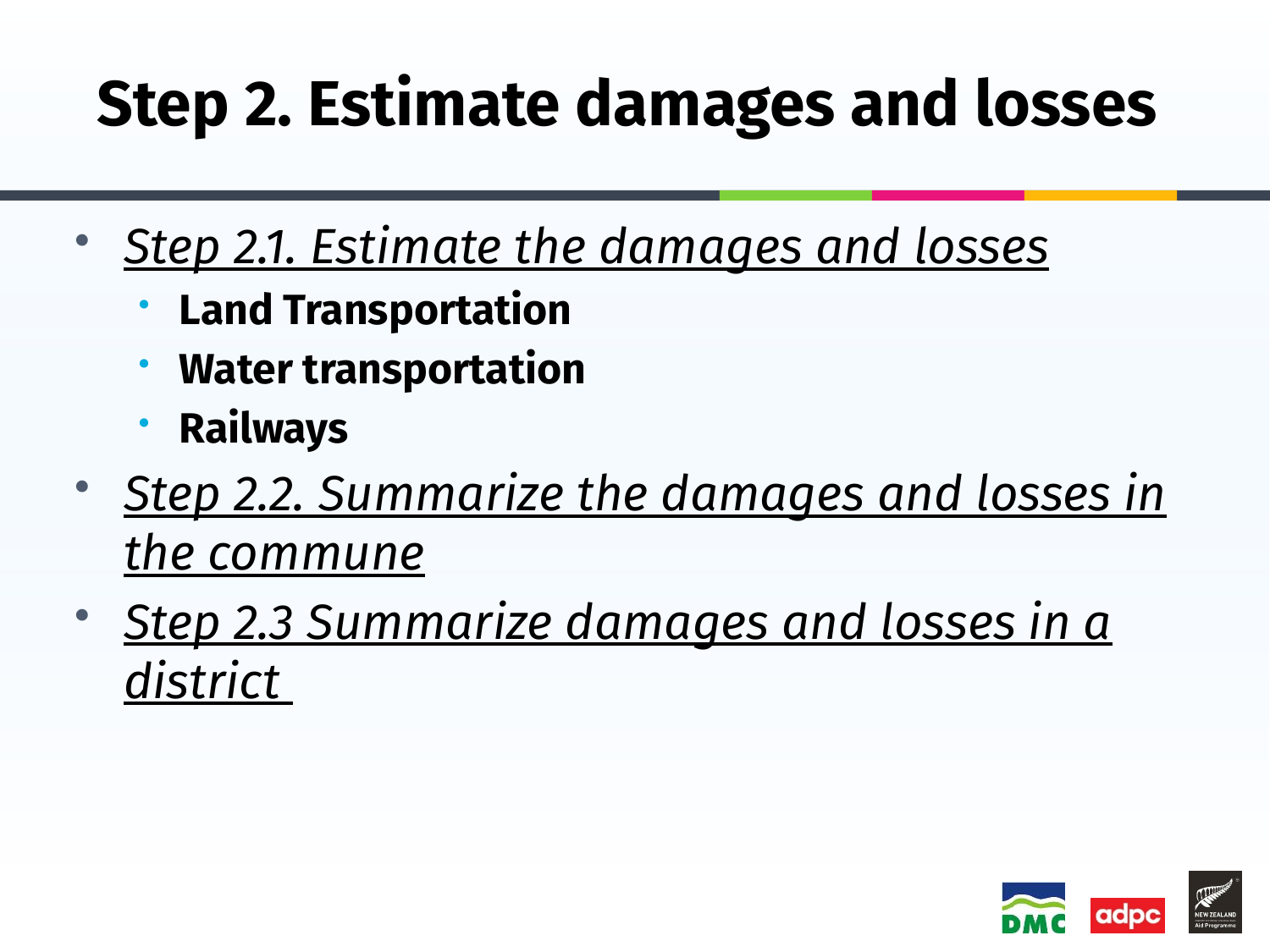

# Step 2. Estimate damages and losses
Step 2.1. Estimate the damages and losses
Land Transportation
Water transportation
Railways
Step 2.2. Summarize the damages and losses in the commune
Step 2.3 Summarize damages and losses in a district